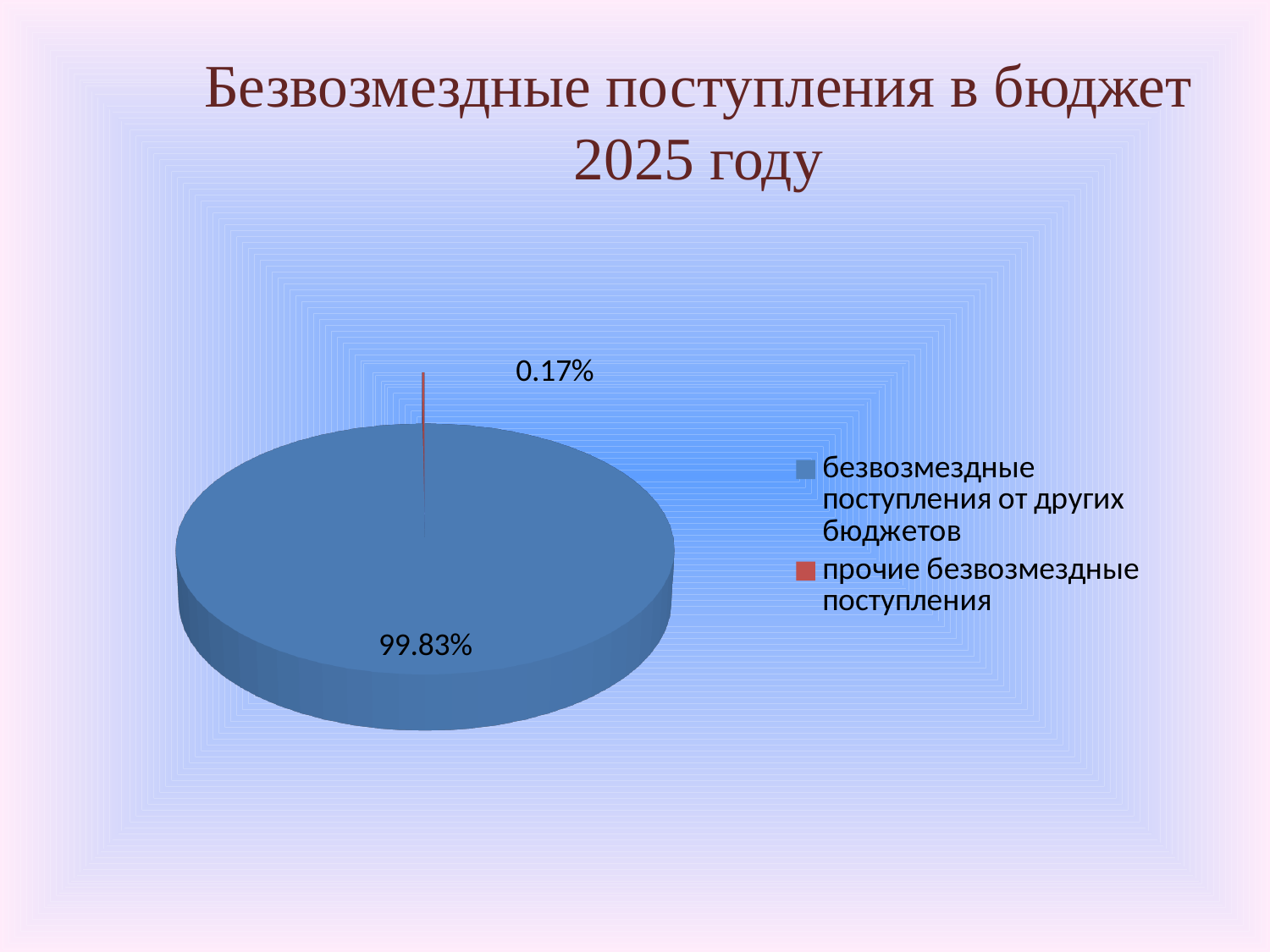

# Безвозмездные поступления в бюджет 2025 году

[unsupported chart]